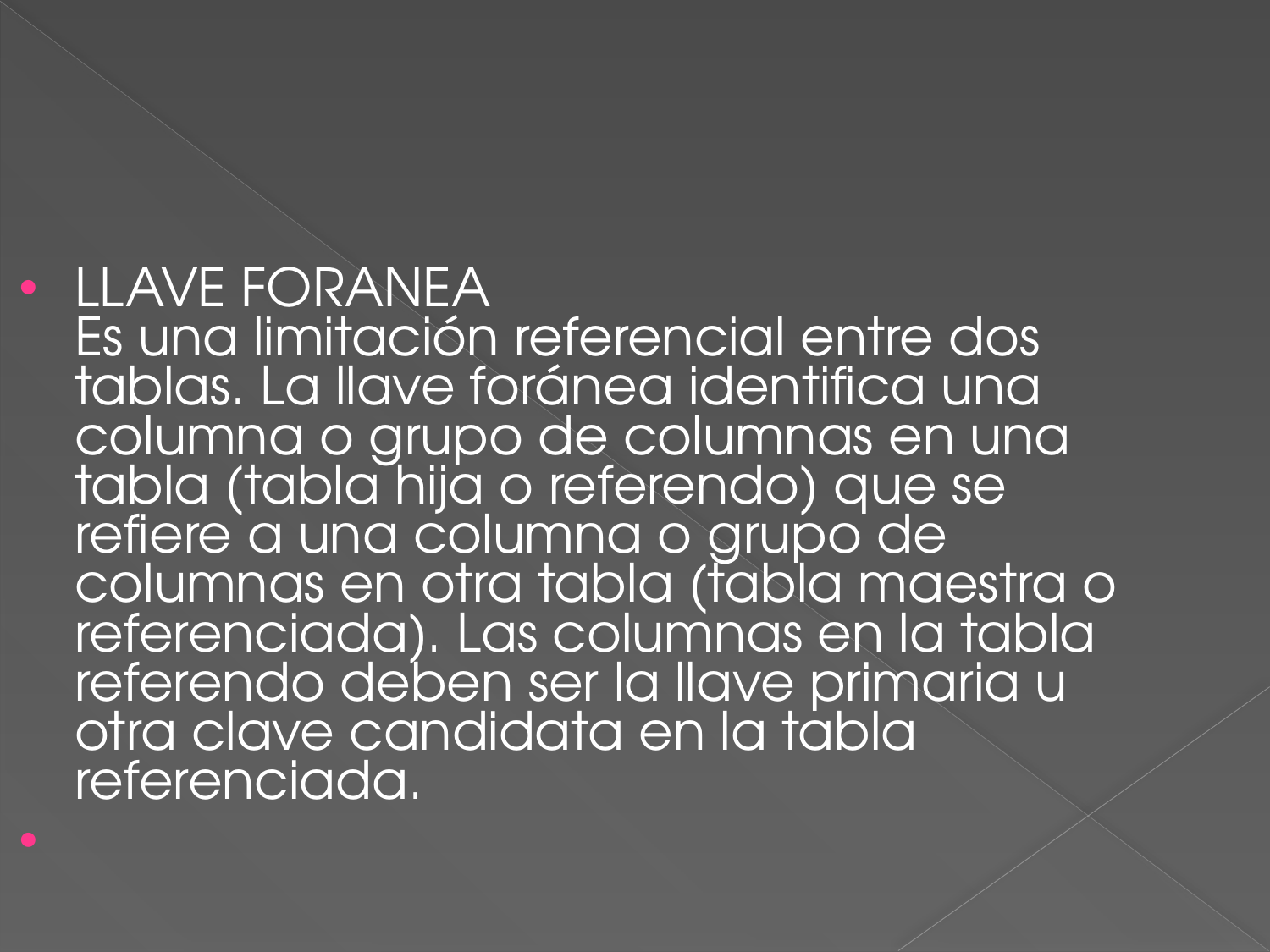

LLAVE FORANEA
Es una limitación referencial entre dos tablas. La llave foránea identifica una columna o grupo de columnas en una tabla (tabla hija o referendo) que se refiere a una columna o grupo de columnas en otra tabla (tabla maestra o referenciada). Las columnas en la tabla referendo deben ser la llave primaria u otra clave candidata en la tabla referenciada.